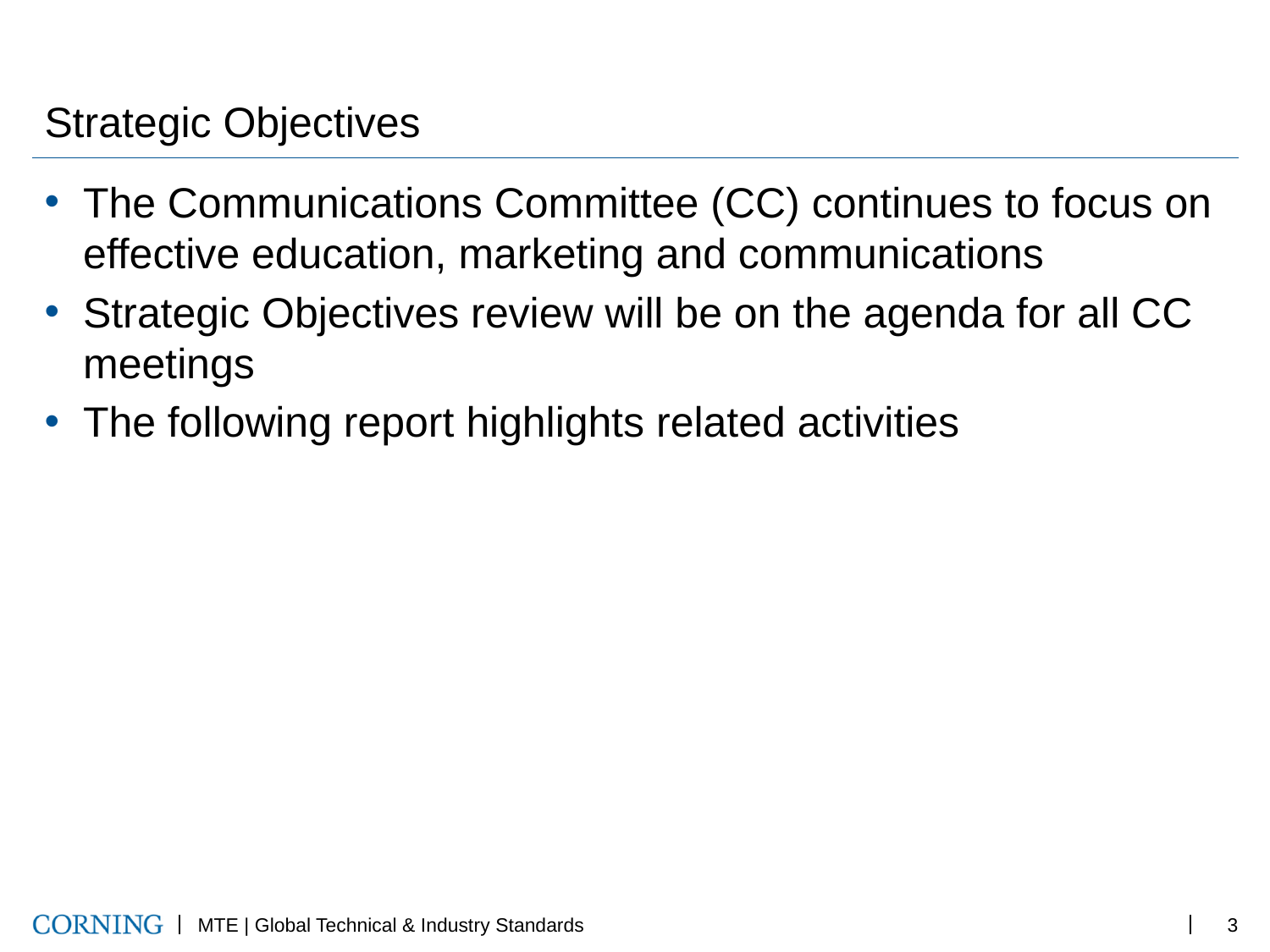

# Strategic Objectives
The Communications Committee (CC) continues to focus on effective education, marketing and communications
Strategic Objectives review will be on the agenda for all CC meetings
The following report highlights related activities